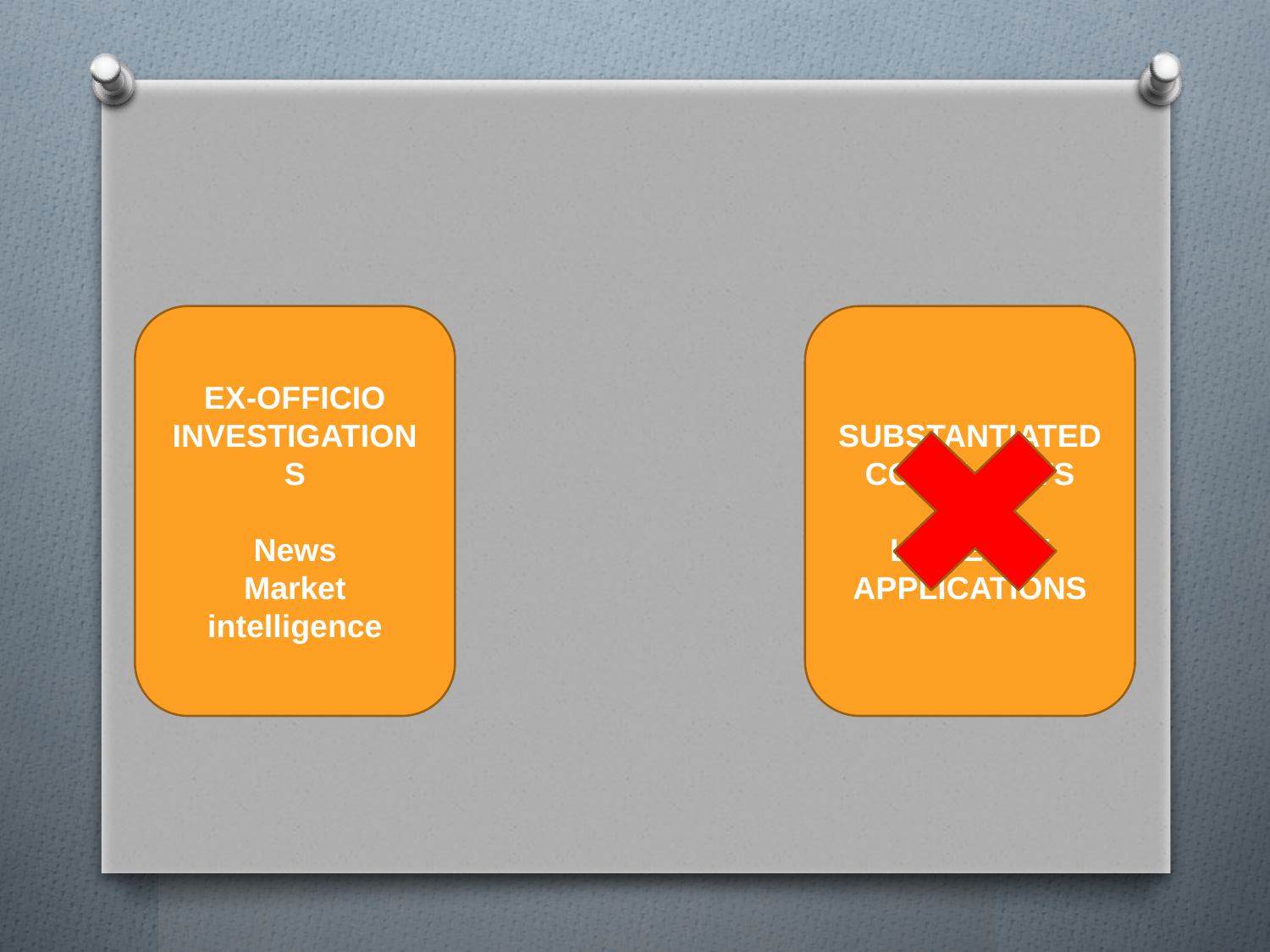

EX-OFFICIO INVESTIGATIONS

News
Market intelligence
SUBSTANTIATED COMPLAINTS

LENIENCY APPLICATIONS